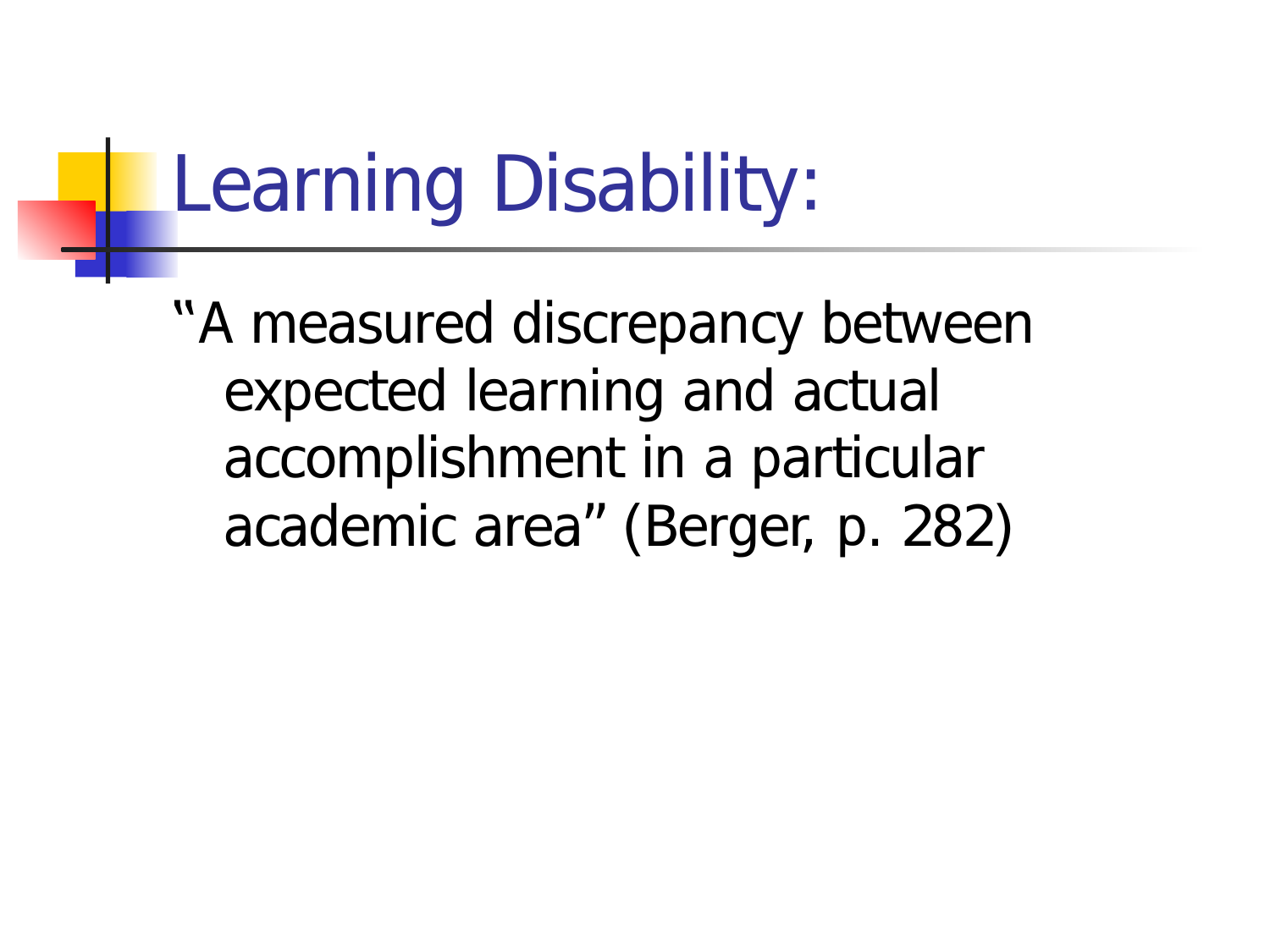

# Learning Disability:
“A measured discrepancy between expected learning and actual accomplishment in a particular academic area” (Berger, p. 282)